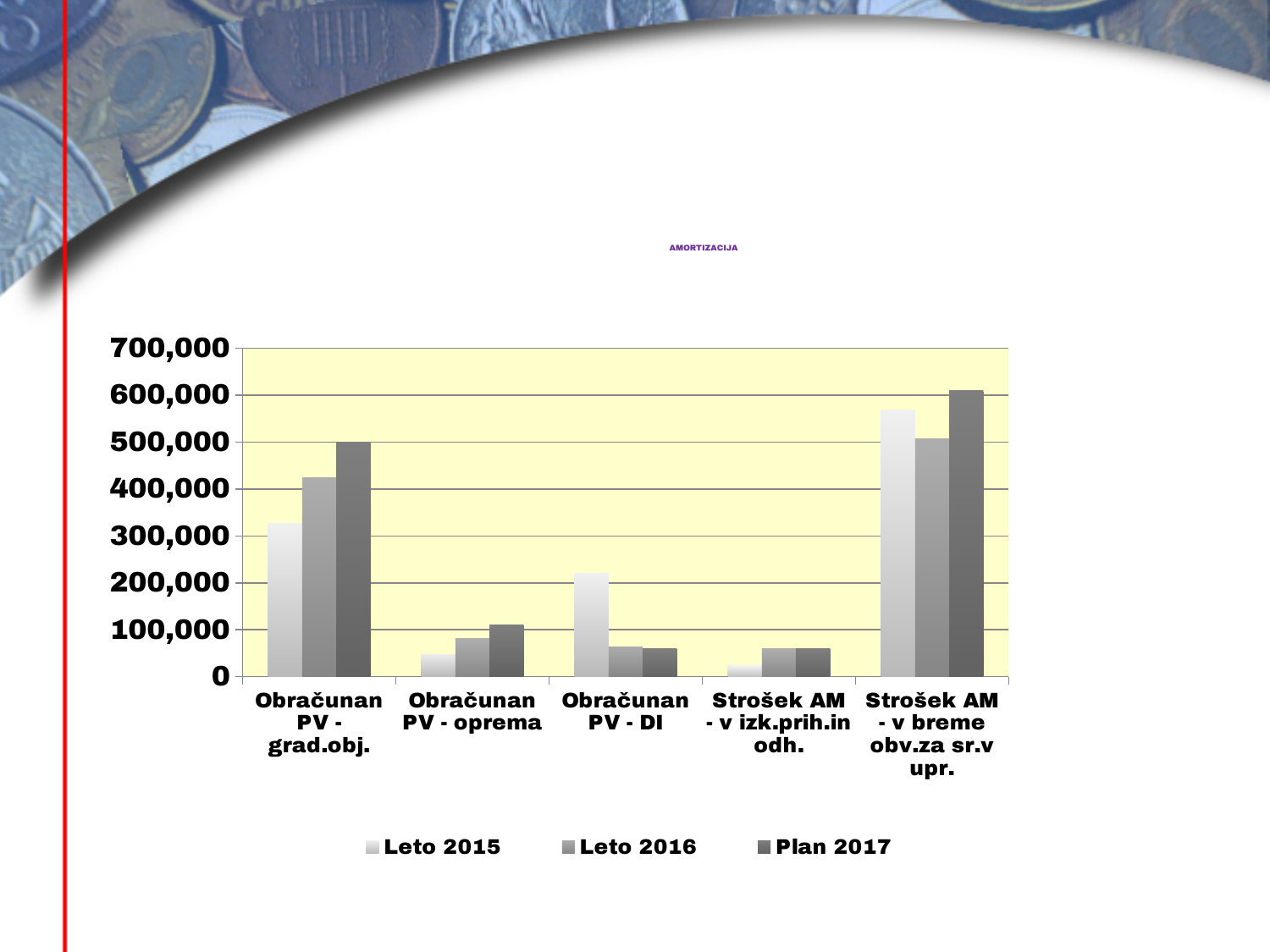

# AMORTIZACIJA

### Chart

| Category | Leto 2015 | Leto 2016 | Plan 2017 |
|---|---|---|---|
| Obračunan PV - grad.obj. | 326038.0 | 423510.0 | 500000.0 |
| Obračunan PV - oprema | 47133.0 | 81340.0 | 110000.0 |
| Obračunan PV - DI | 219873.0 | 62743.0 | 60000.0 |
| Strošek AM - v izk.prih.in odh. | 24015.0 | 59806.0 | 60000.0 |
| Strošek AM - v breme obv.za sr.v upr. | 569029.0 | 507787.0 | 610000.0 |